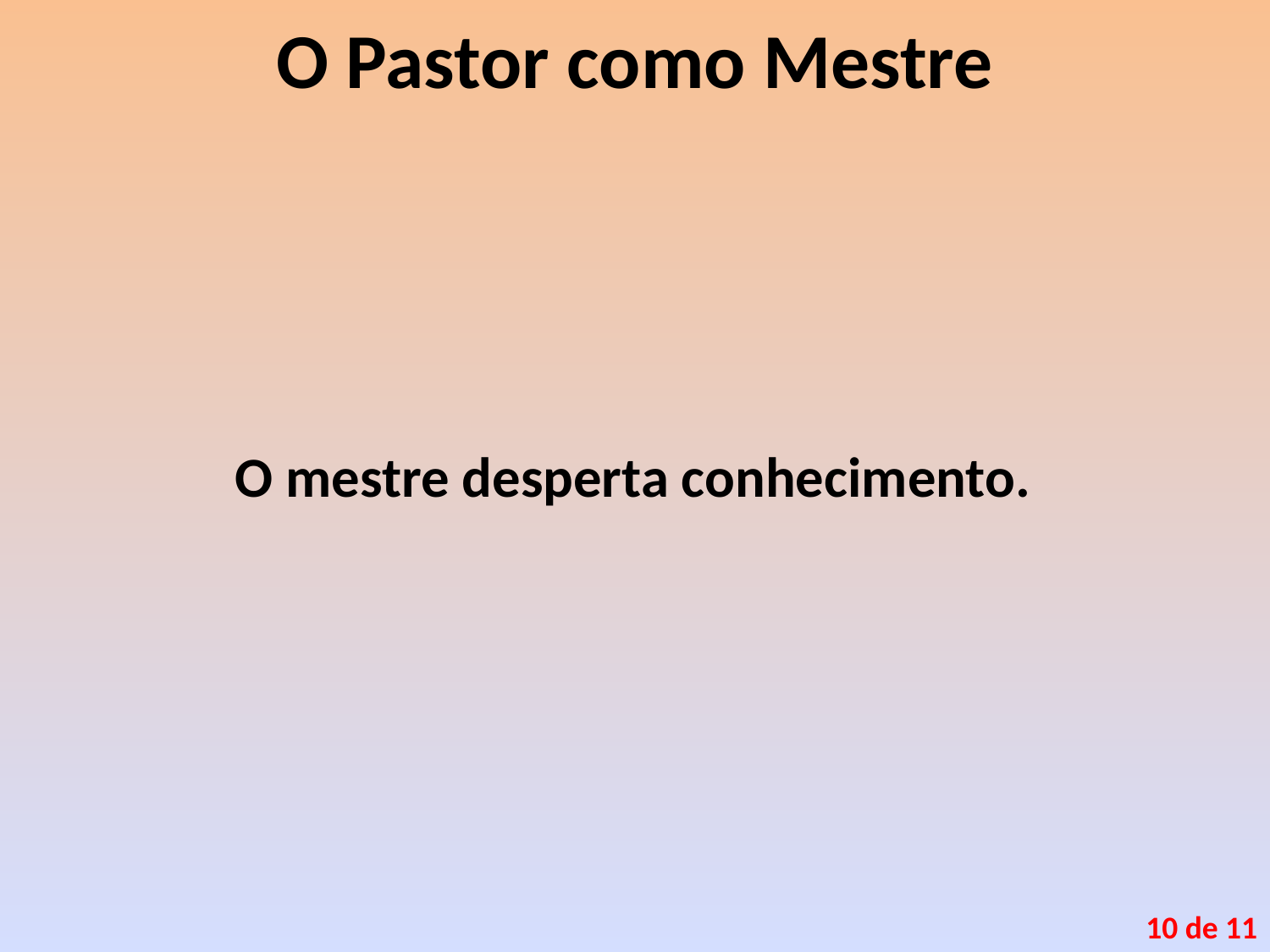

# O Pastor como Mestre
O mestre desperta conhecimento.
10 de 11